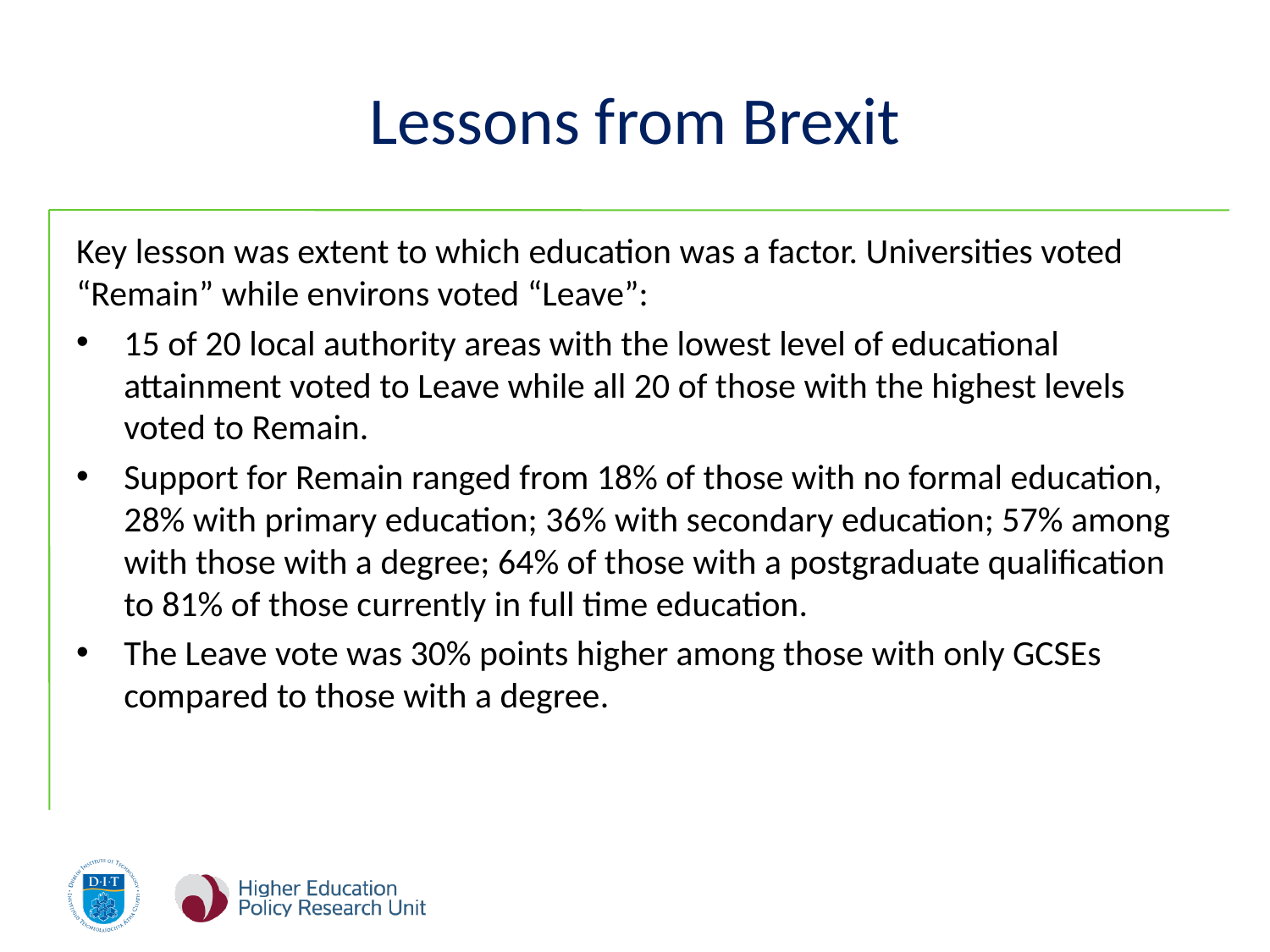

# Lessons from Brexit
Key lesson was extent to which education was a factor. Universities voted “Remain” while environs voted “Leave”:
15 of 20 local authority areas with the lowest level of educational attainment voted to Leave while all 20 of those with the highest levels voted to Remain.
Support for Remain ranged from 18% of those with no formal education, 28% with primary education; 36% with secondary education; 57% among with those with a degree; 64% of those with a postgraduate qualification to 81% of those currently in full time education.
The Leave vote was 30% points higher among those with only GCSEs compared to those with a degree.